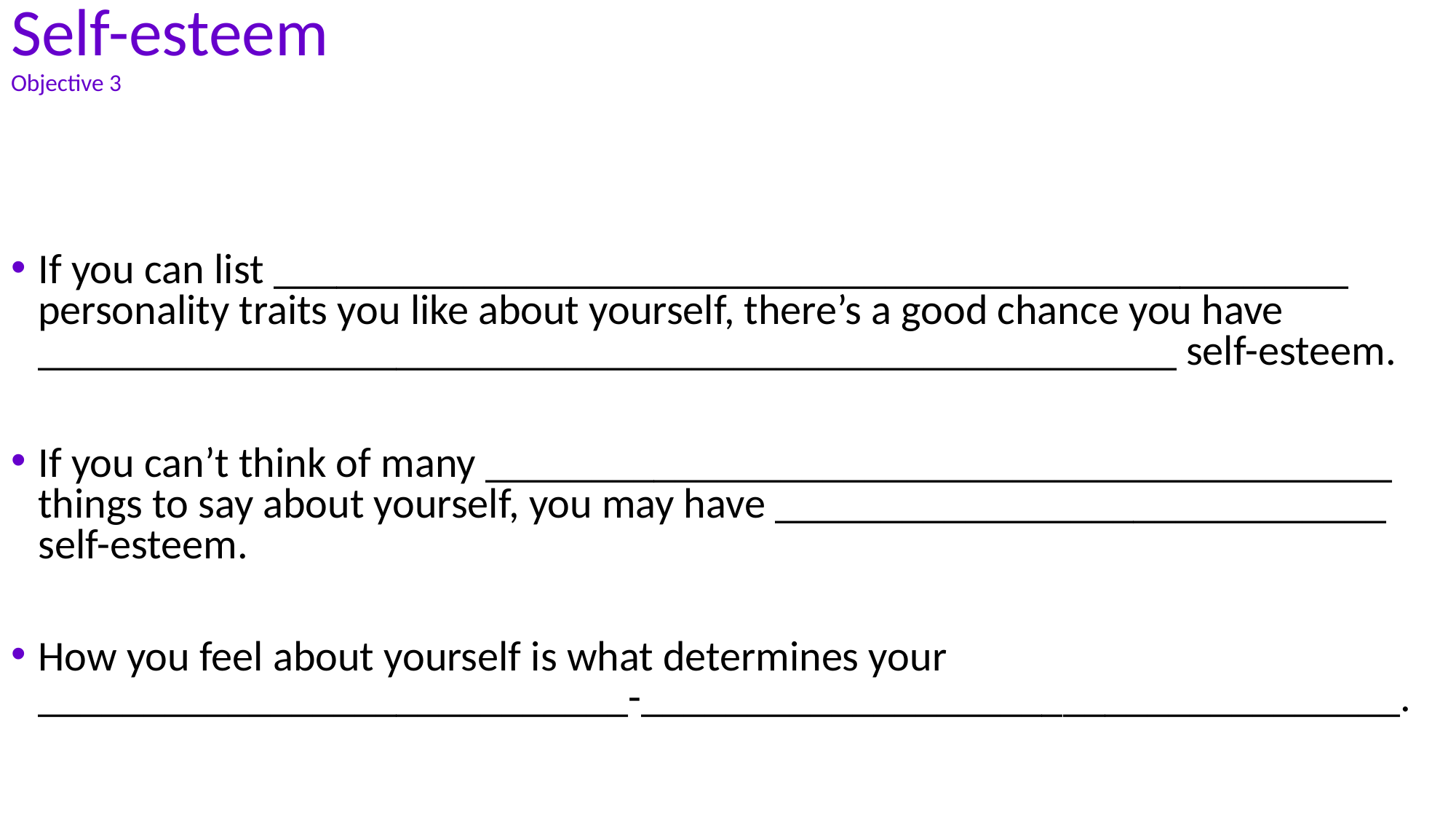

Self-esteem
Objective 3
If you can list ___________________________________________________ personality traits you like about yourself, there’s a good chance you have ______________________________________________________ self-esteem.

If you can’t think of many ___________________________________________ things to say about yourself, you may have _____________________________ self-esteem.

How you feel about yourself is what determines your ____________________________-____________________________________.